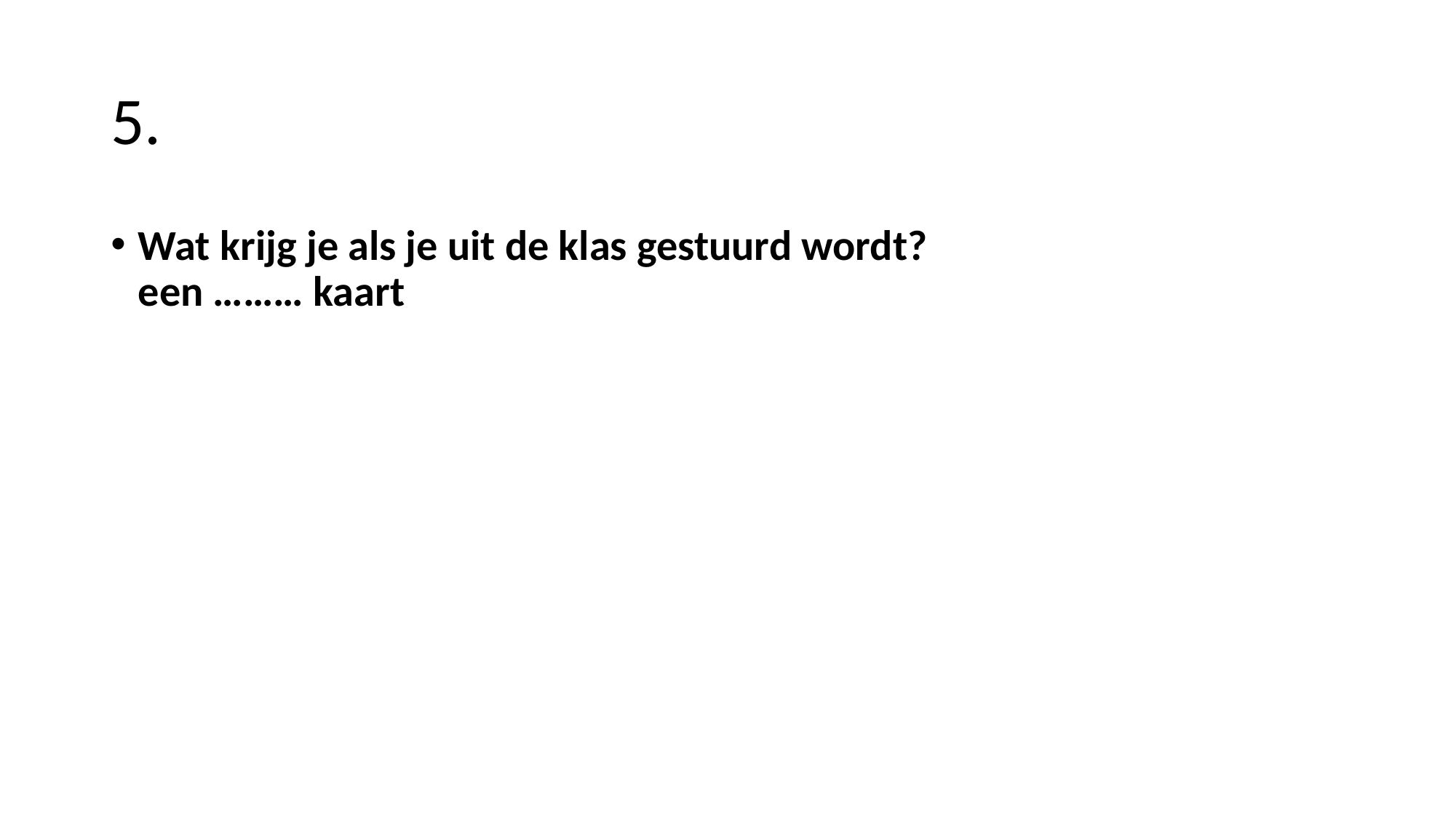

# 5.
Wat krijg je als je uit de klas gestuurd wordt?
een ……… kaart